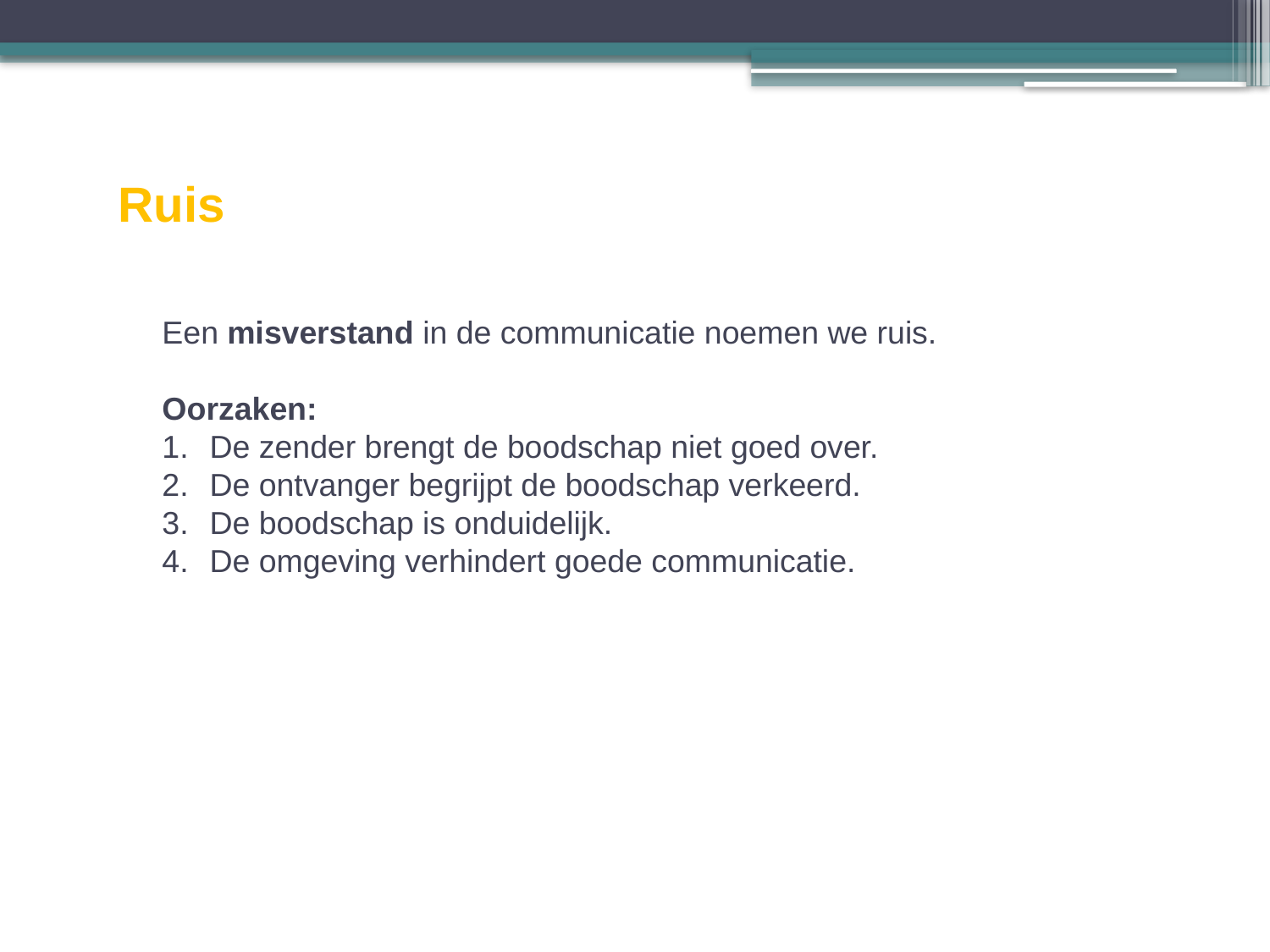

Ruis
Een misverstand in de communicatie noemen we ruis.

Oorzaken:
De zender brengt de boodschap niet goed over.
De ontvanger begrijpt de boodschap verkeerd.
De boodschap is onduidelijk.
De omgeving verhindert goede communicatie.